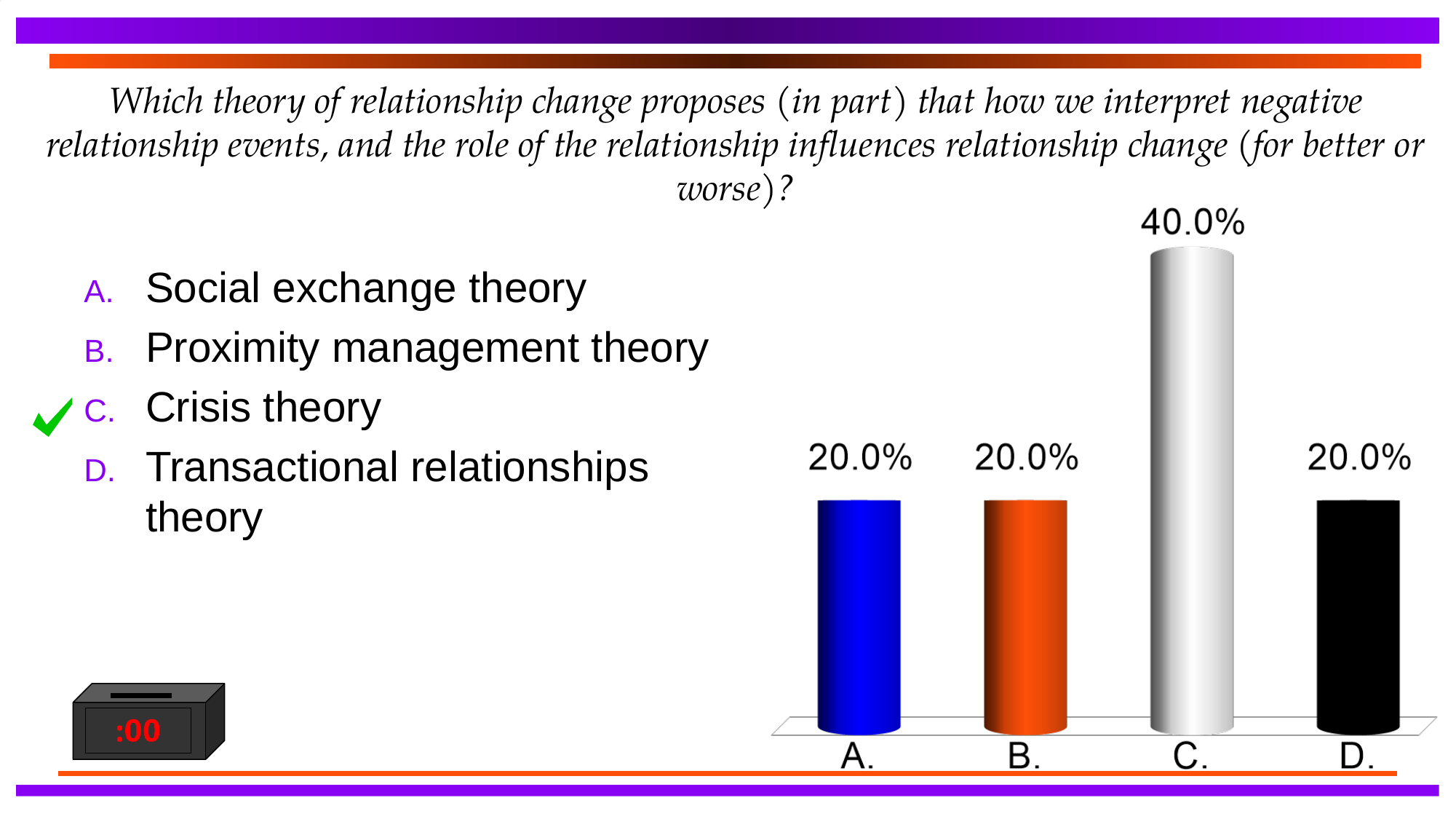

# Which theory of relationship change proposes (in part) that how we interpret negative relationship events, and the role of the relationship influences relationship change (for better or worse)?

Social exchange theory
Proximity management theory
Crisis theory
Transactional relationships theory